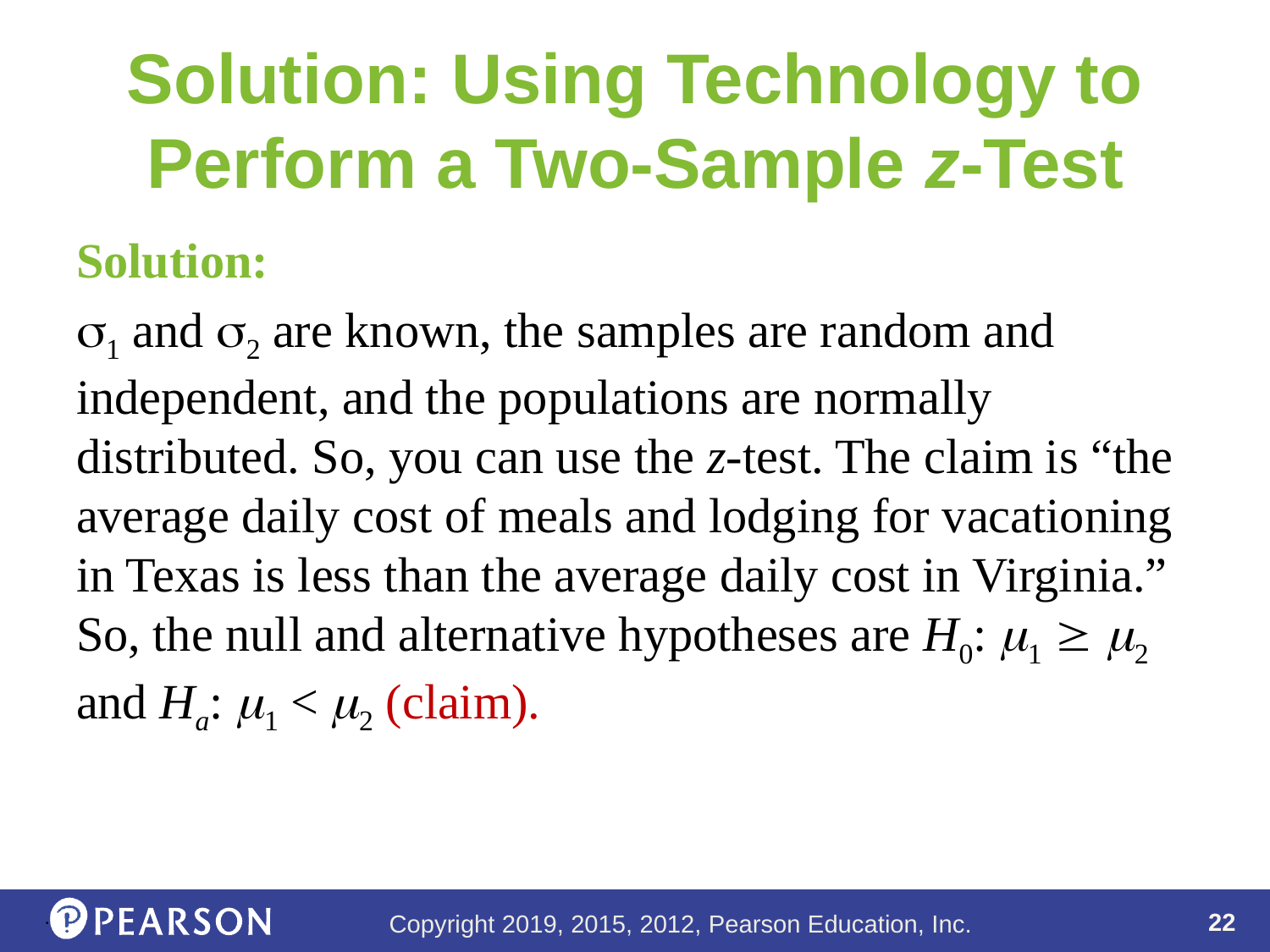

# Solution: Using Technology to Perform a Two-Sample z-Test
Solution:
σ1 and σ2 are known, the samples are random and independent, and the populations are normally distributed. So, you can use the z-test. The claim is “the average daily cost of meals and lodging for vacationing in Texas is less than the average daily cost in Virginia.” So, the null and alternative hypotheses are H0: μ1 ≥ μ2 and Ha: μ1 < μ2 (claim).
.